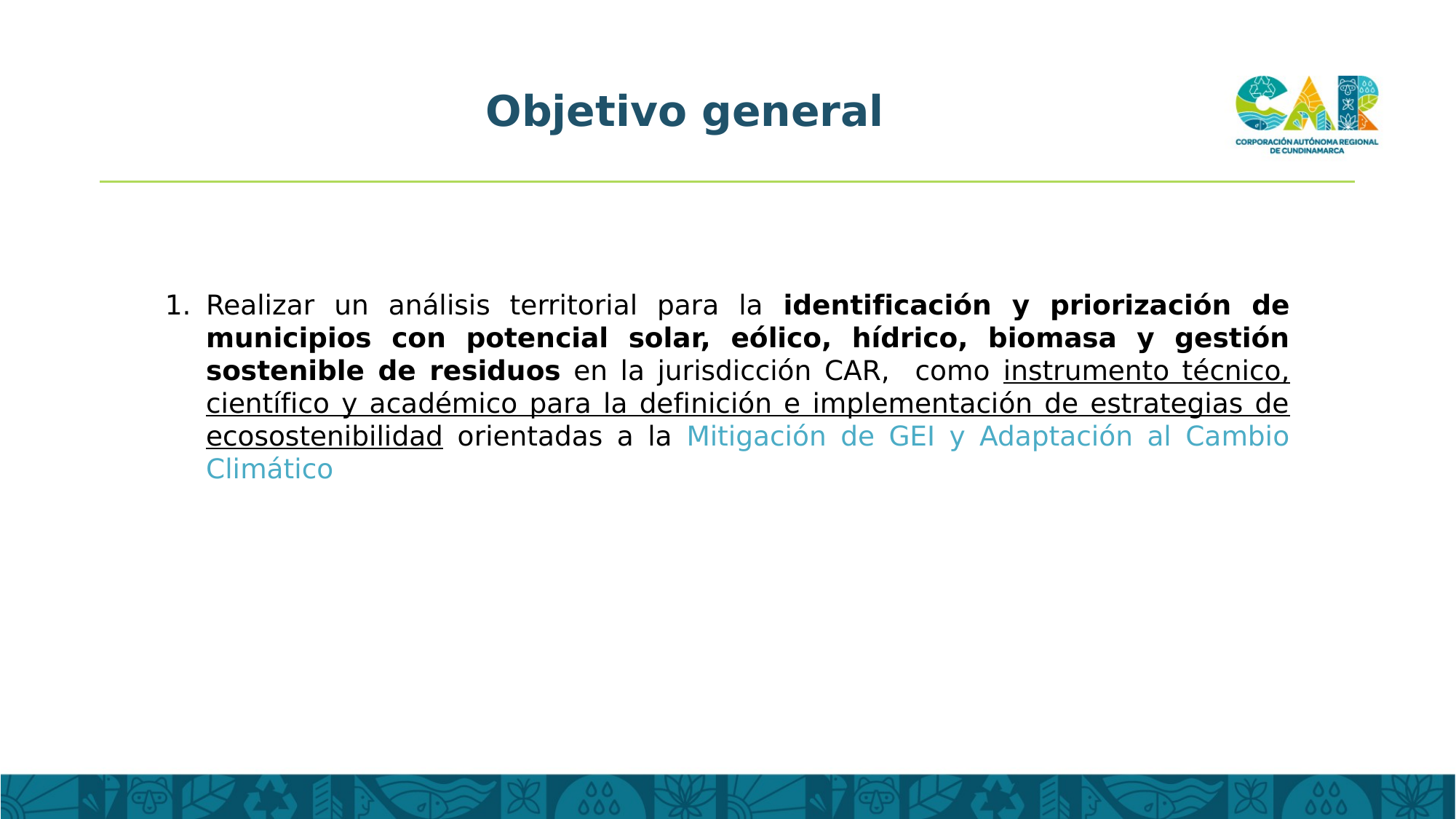

# Objetivo general
Realizar un análisis territorial para la identificación y priorización de municipios con potencial solar, eólico, hídrico, biomasa y gestión sostenible de residuos en la jurisdicción CAR,  como instrumento técnico, científico y académico para la definición e implementación de estrategias de ecosostenibilidad orientadas a la Mitigación de GEI y Adaptación al Cambio Climático